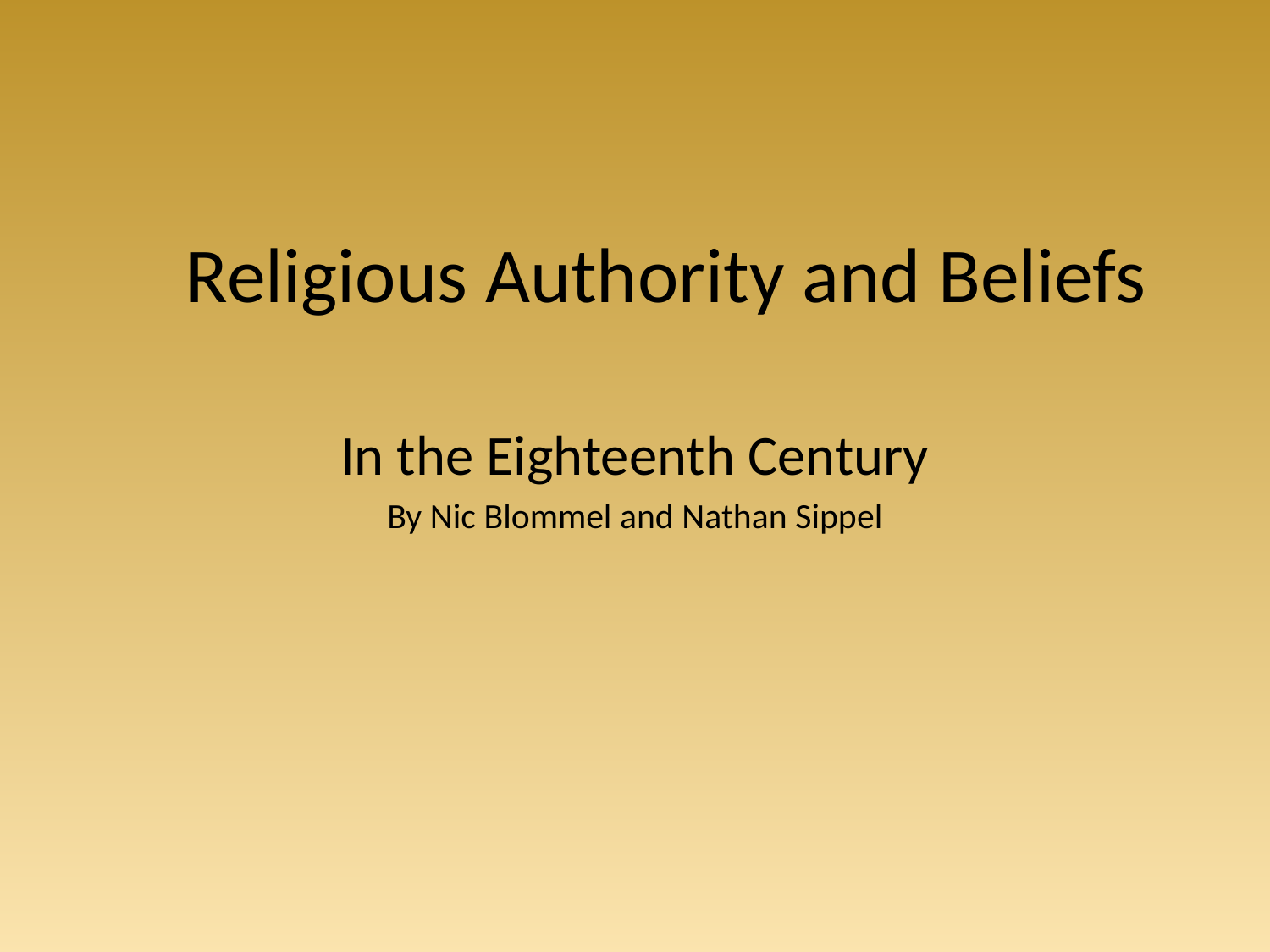

# Religious Authority and Beliefs
In the Eighteenth Century
By Nic Blommel and Nathan Sippel